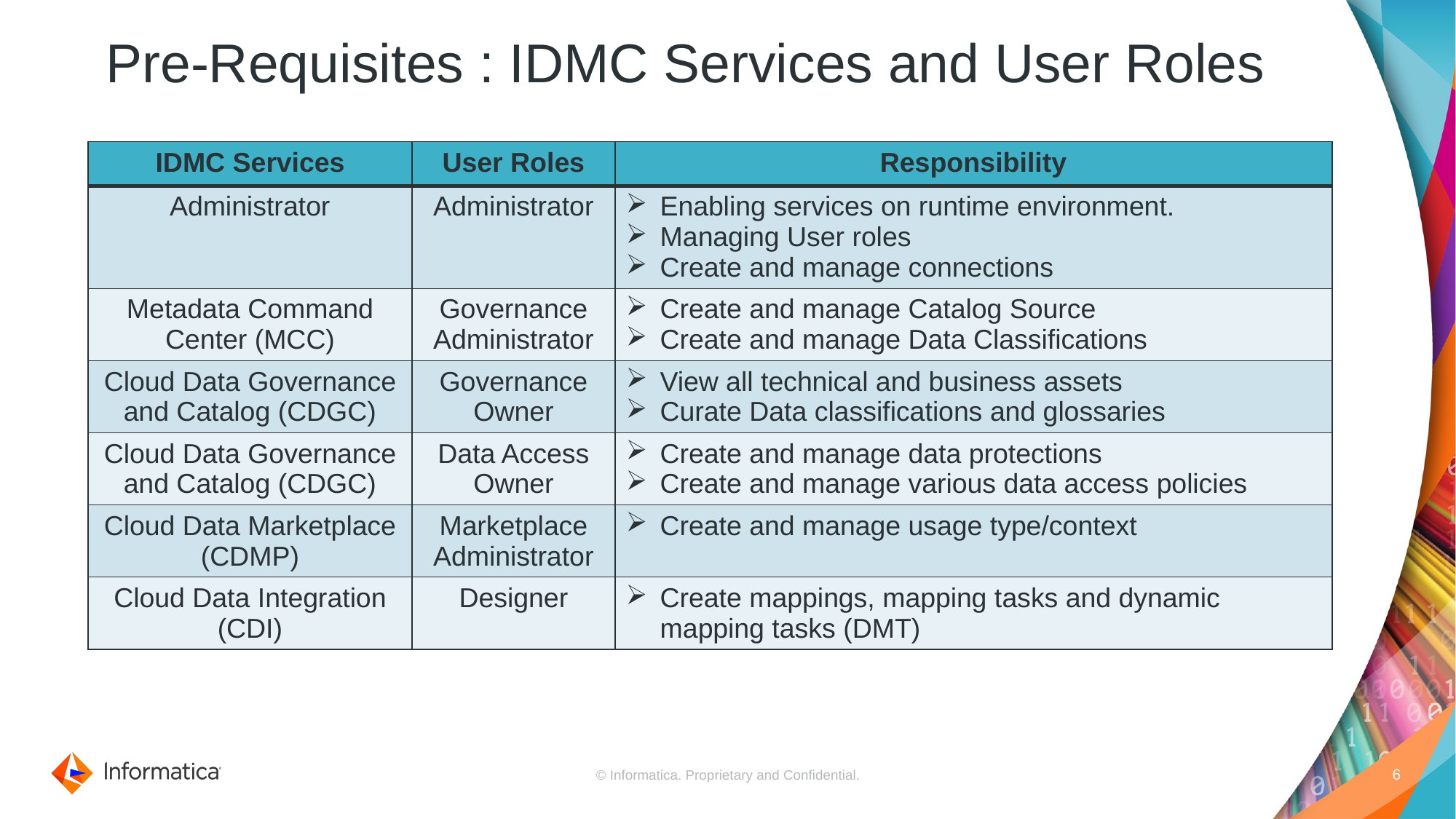

# Pre-Requisites : IDMC Services and User Roles
| IDMC Services | User Roles | Responsibility |
| --- | --- | --- |
| Administrator | Administrator | Enabling services on runtime environment. Managing User roles Create and manage connections |
| Metadata Command Center (MCC) | Governance Administrator | Create and manage Catalog Source Create and manage Data Classifications |
| Cloud Data Governance and Catalog (CDGC) | Governance Owner | View all technical and business assets Curate Data classifications and glossaries |
| Cloud Data Governance and Catalog (CDGC) | Data Access Owner | Create and manage data protections Create and manage various data access policies |
| Cloud Data Marketplace (CDMP) | Marketplace Administrator | Create and manage usage type/context |
| Cloud Data Integration (CDI) | Designer | Create mappings, mapping tasks and dynamic mapping tasks (DMT) |